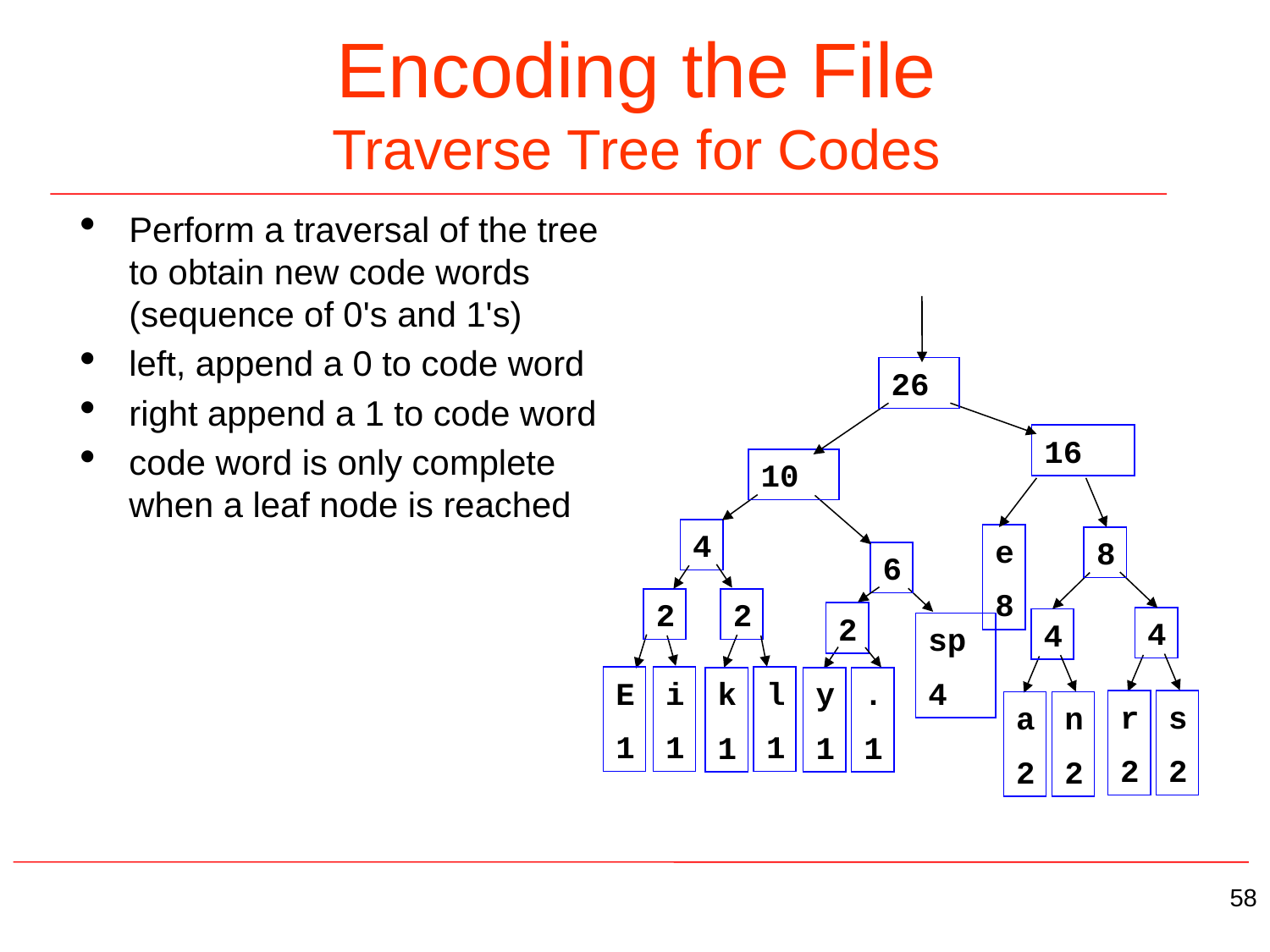

# Encoding the File Traverse Tree for Codes
Perform a traversal of the tree to obtain new code words (sequence of 0's and 1's)
left, append a 0 to code word
right append a 1 to code word
code word is only complete when a leaf node is reached

26

16
10

4
e
8
8
6

2
2
2
4
4
sp
4

E
1
i
1
l
1
k
1
y
1
.
1
r
2
s
2
a
2
n
2
58